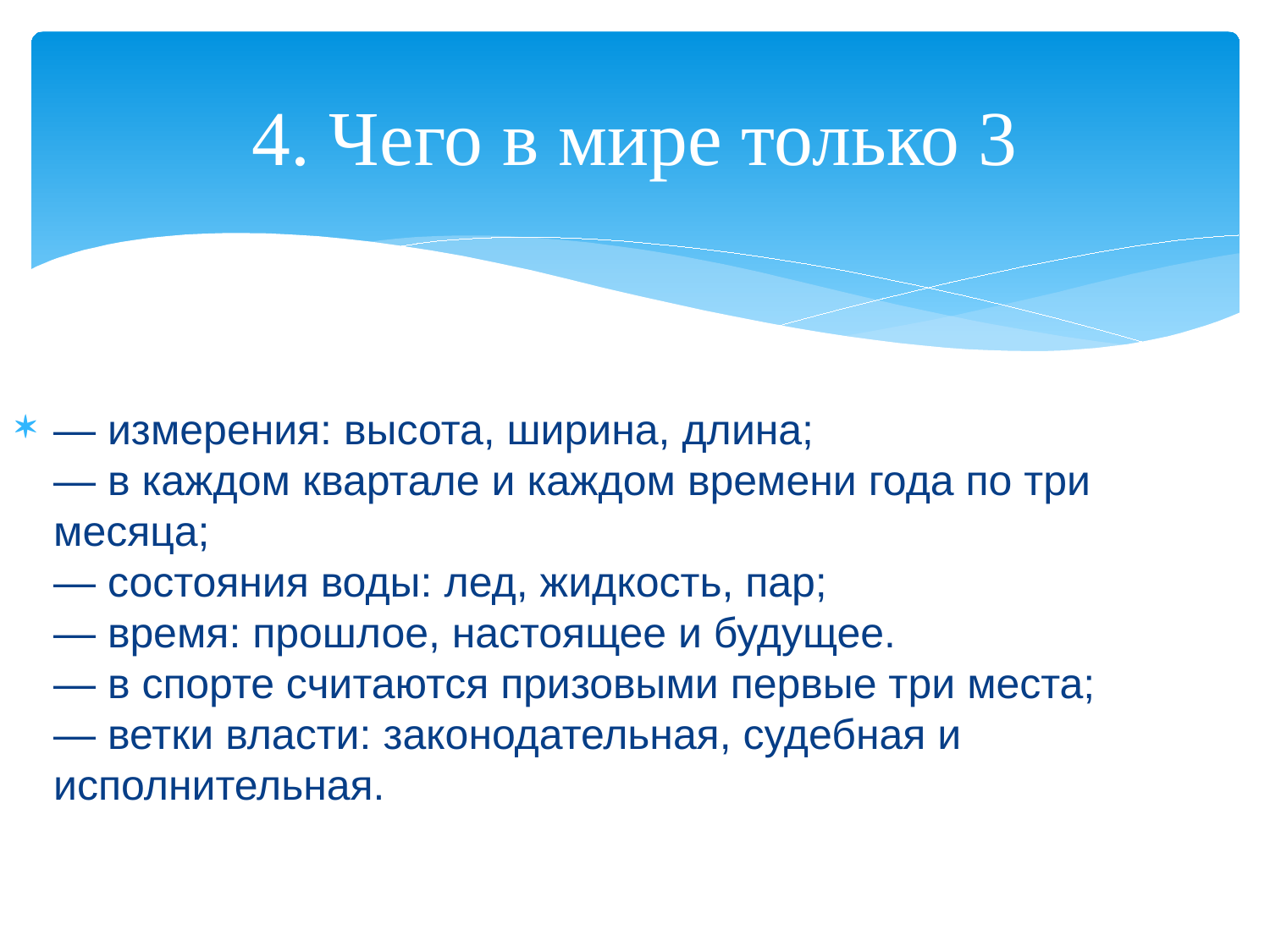

# 4. Чего в мире только 3
— измерения: высота, ширина, длина;
— в каждом квартале и каждом времени года по три месяца;
— состояния воды: лед, жидкость, пар;
— время: прошлое, настоящее и будущее.
— в спорте считаются призовыми первые три места;
— ветки власти: законодательная, судебная и исполнительная.